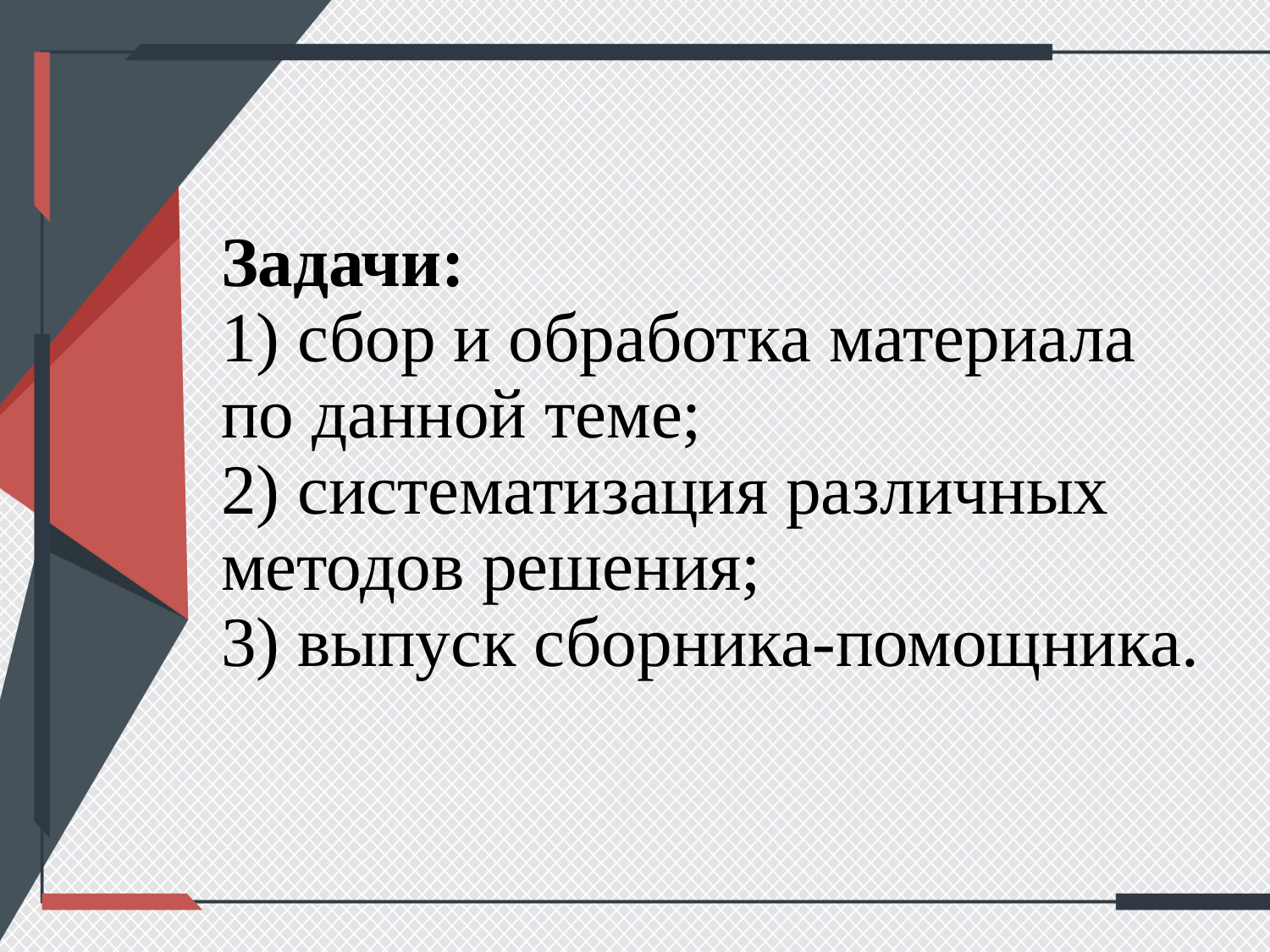

# Задачи: 1) сбор и обработка материала по данной теме; 2) систематизация различных методов решения; 3) выпуск сборника-помощника.